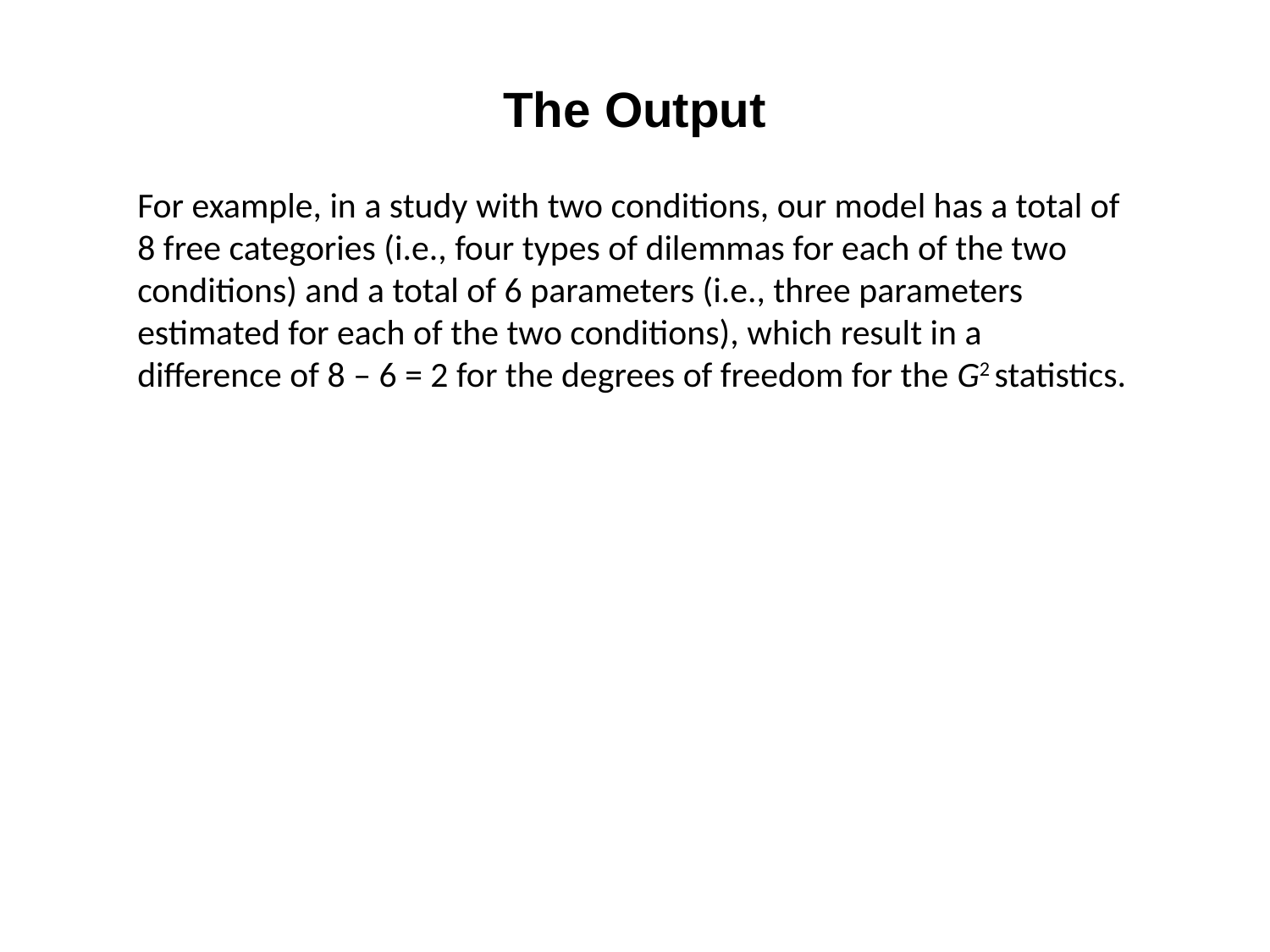

The Output
For example, in a study with two conditions, our model has a total of 8 free categories (i.e., four types of dilemmas for each of the two conditions) and a total of 6 parameters (i.e., three parameters estimated for each of the two conditions), which result in a difference of 8 – 6 = 2 for the degrees of freedom for the G2 statistics.